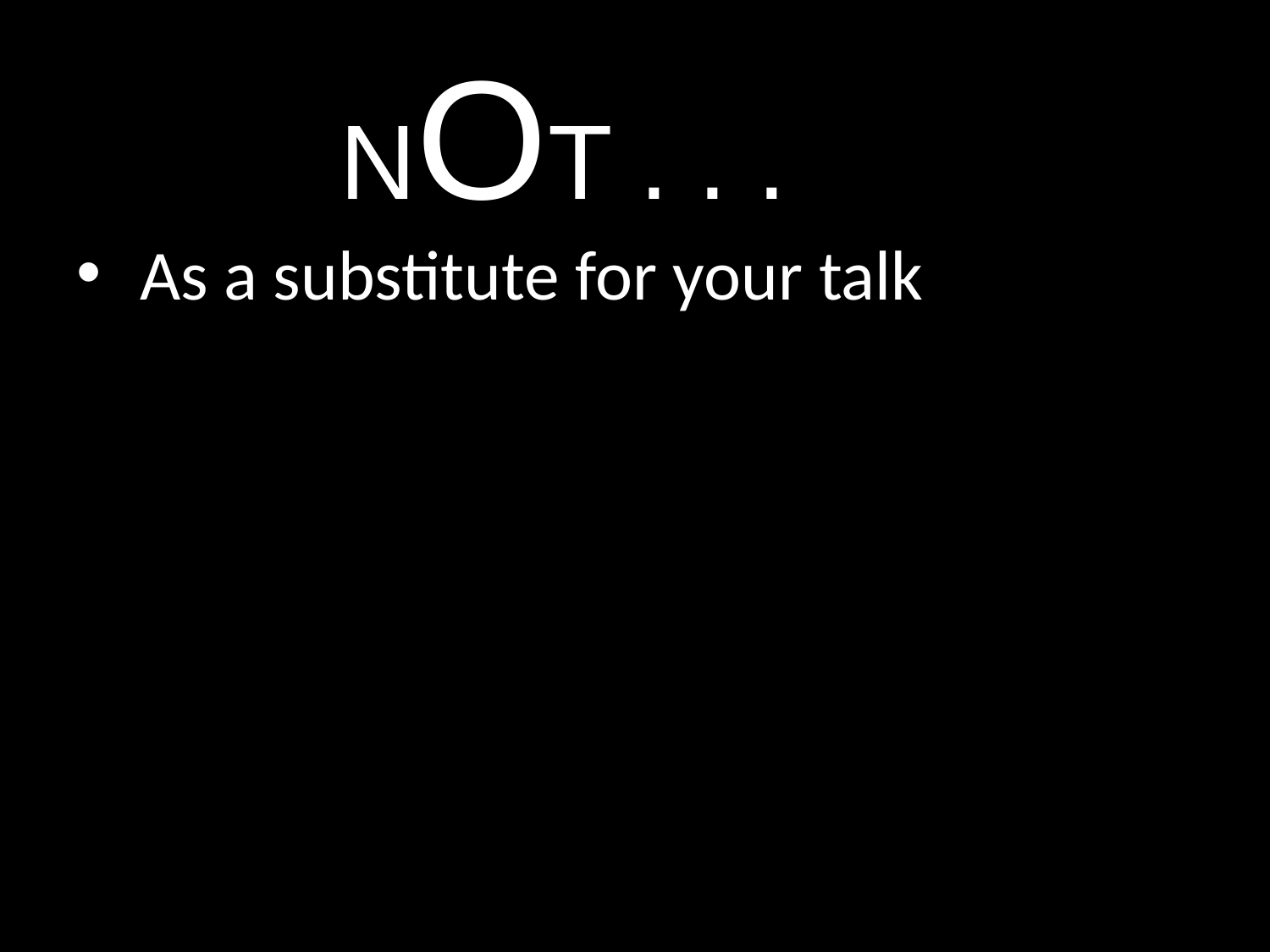

NOT . . .
 As a substitute for your talk